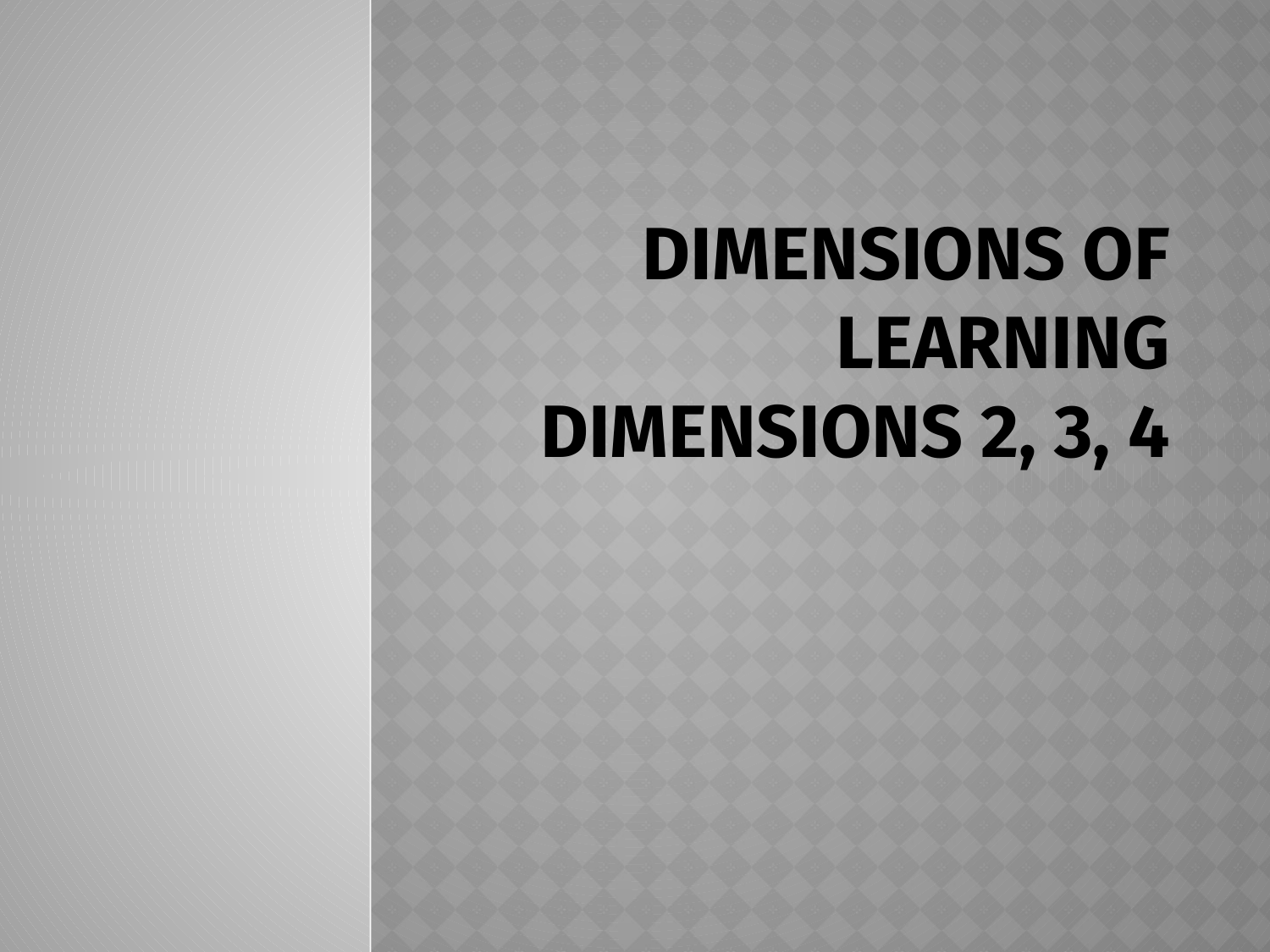

# Dimensions of Learning Dimensions 2, 3, 4